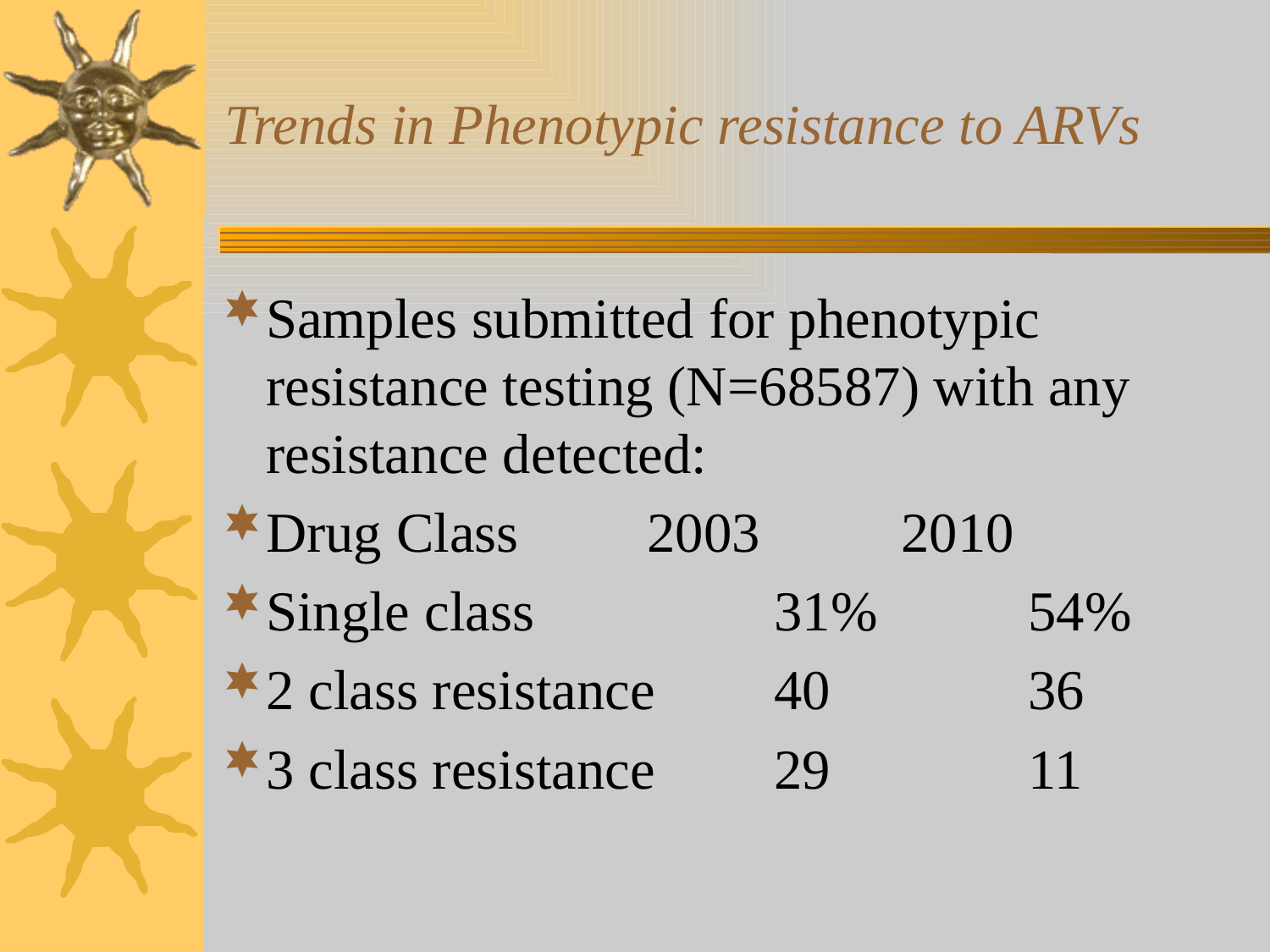

Trends in Phenotypic resistance to ARVs
Samples submitted for phenotypic resistance testing (N=68587) with any resistance detected:
Drug Class		2003		2010
Single class		31%		54%
2 class resistance	40		36
3 class resistance	29		11